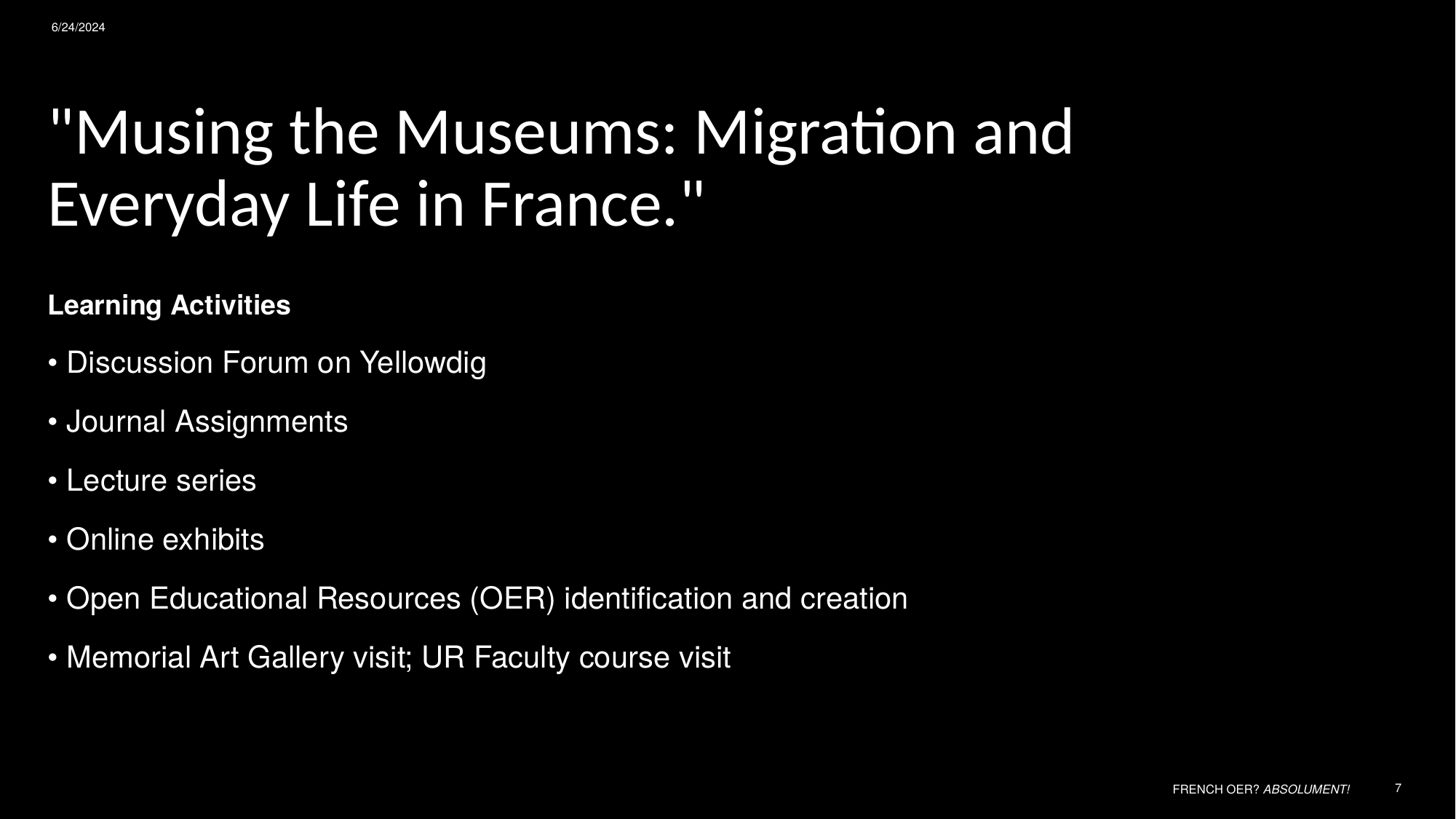

6/24/2024
# "Musing the Museums: Migration and Everyday Life in France."
Learning Activities
• Discussion Forum on Yellowdig
• Journal Assignments
• Lecture series
• Online exhibits
• Open Educational Resources (OER) identification and creation
• Memorial Art Gallery visit; UR Faculty course visit

French OER? Absolument!
7